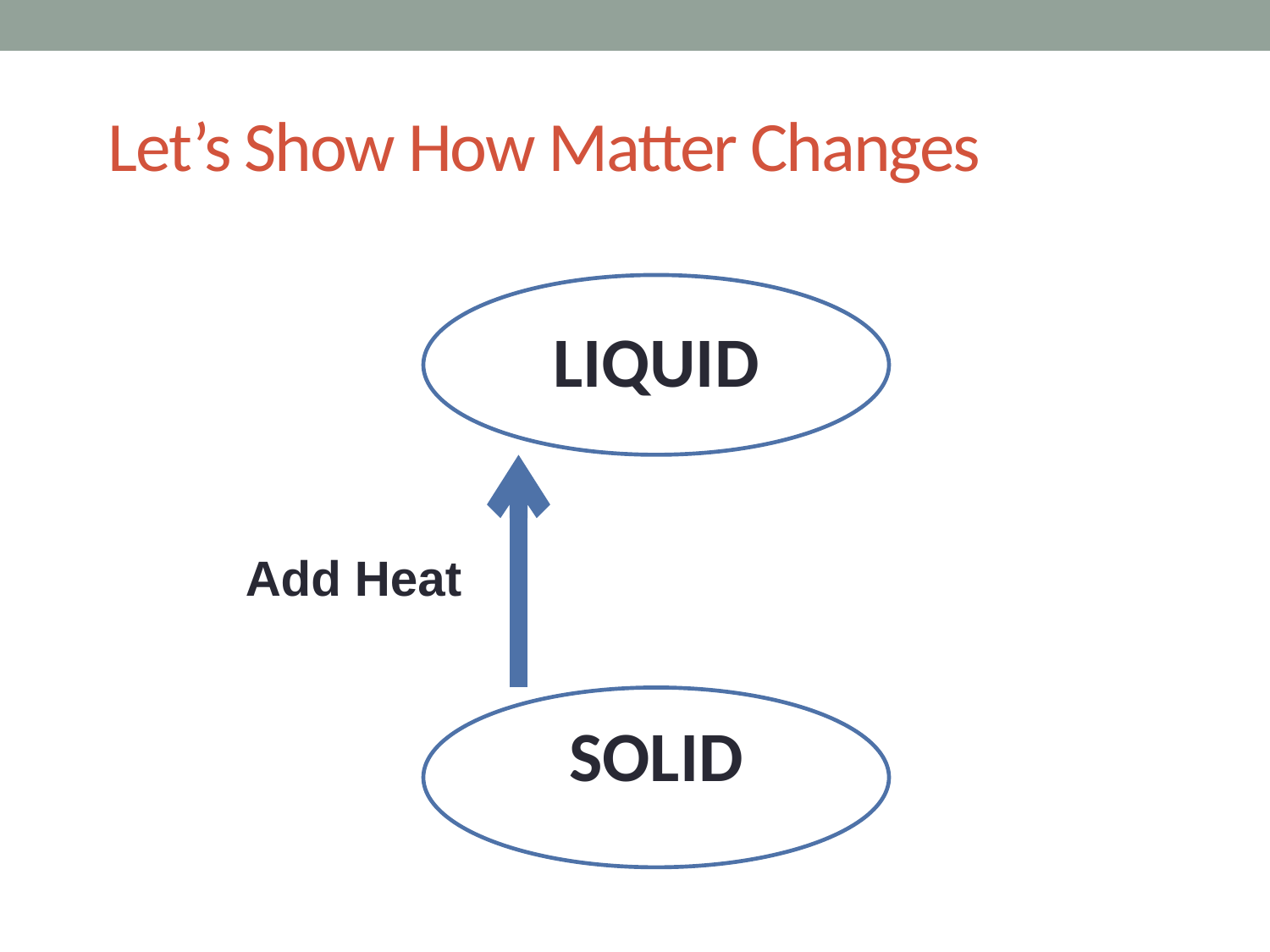

# Let’s Show How Matter Changes

LIQUID

SOLID

Add Heat